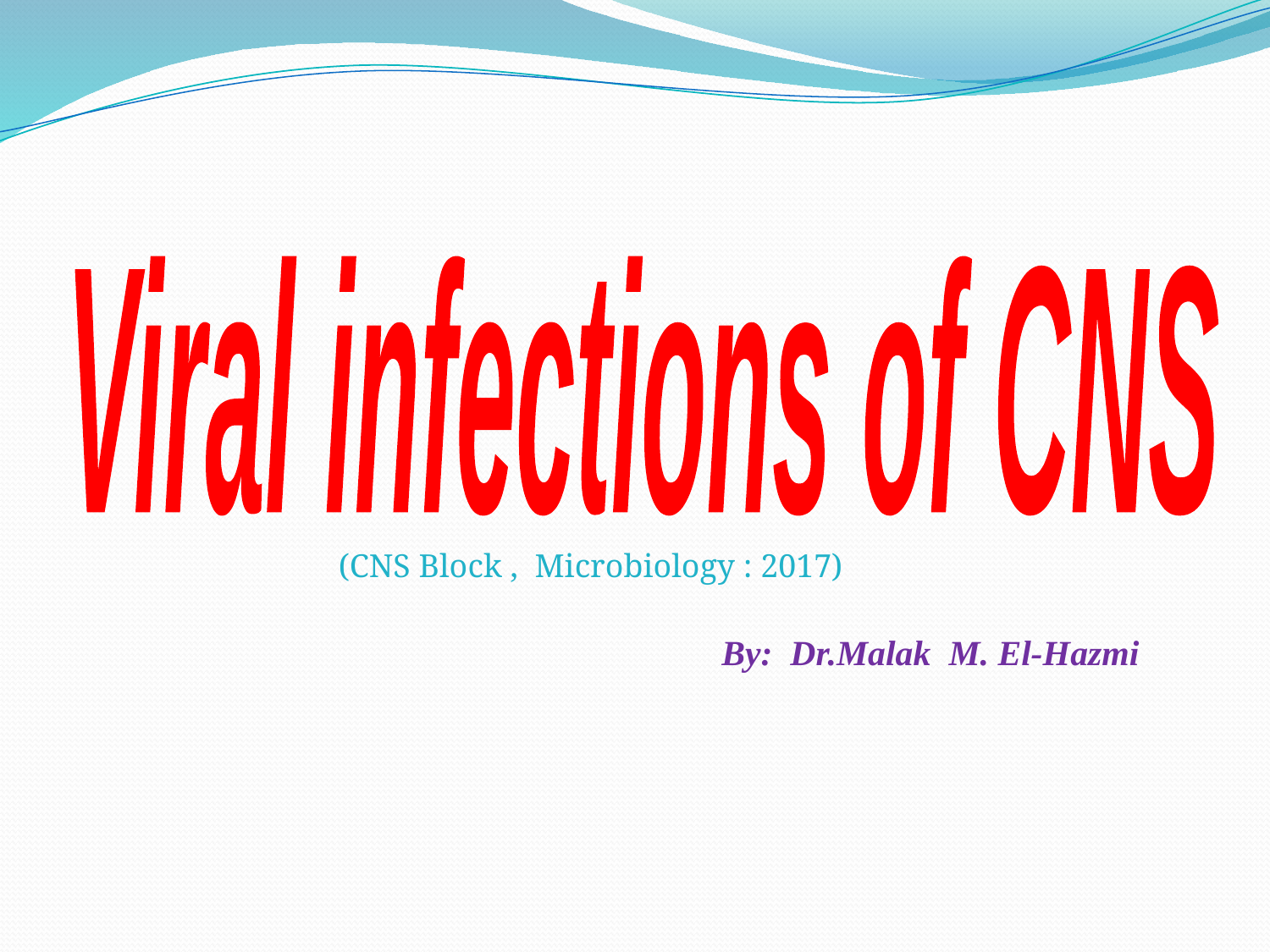

Viral infections of CNS
 (CNS Block ,  Microbiology : 2017)
By:  Dr.Malak  M. El-Hazmi